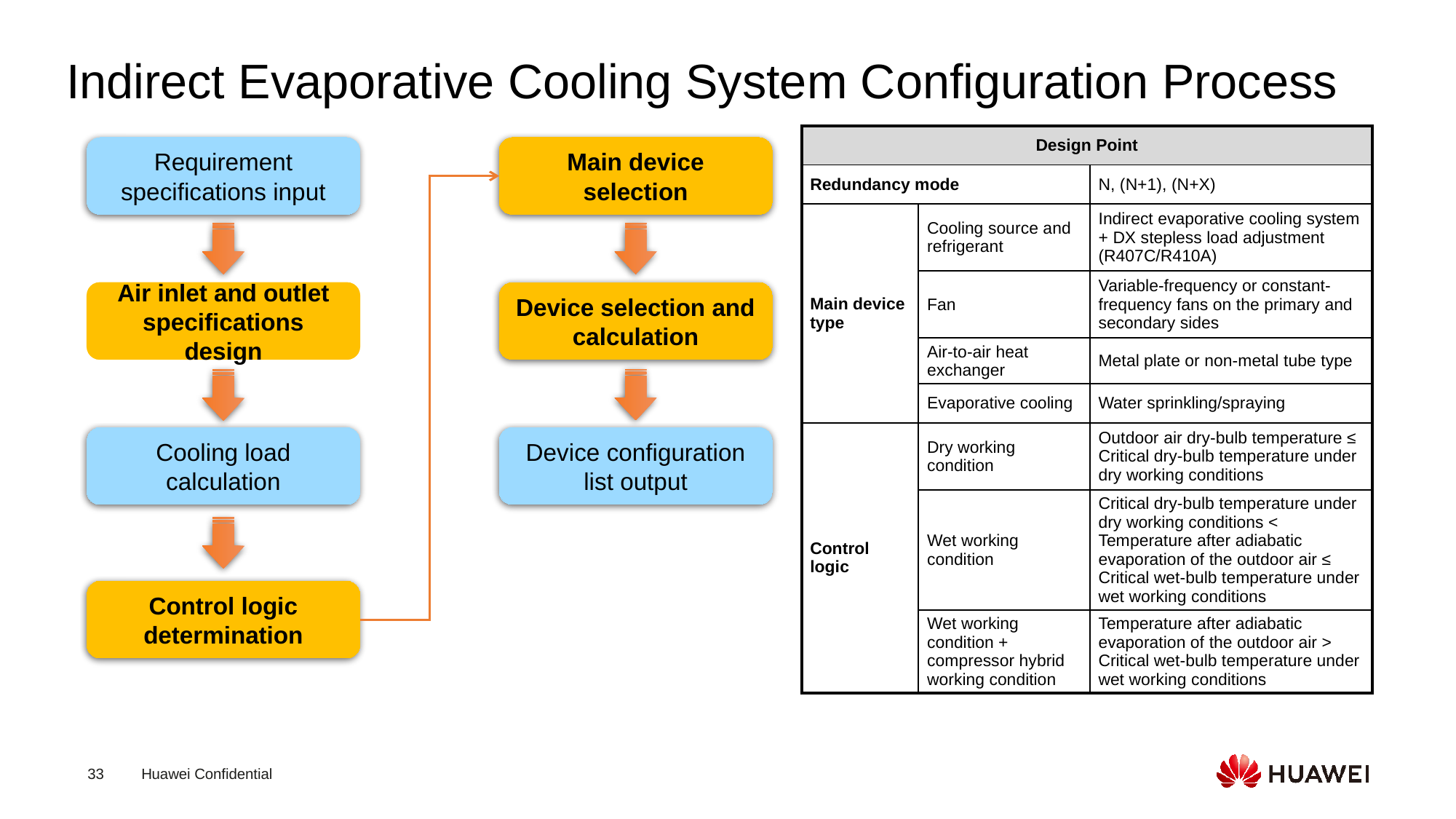

# Indirect Evaporative Cooling System Configuration Process
| Design Point |  |  |
| --- | --- | --- |
| Redundancy mode |  | N, (N+1), (N+X) |
| Main device type | Cooling source and refrigerant | Indirect evaporative cooling system + DX stepless load adjustment (R407C/R410A) |
|  | Fan | Variable-frequency or constant-frequency fans on the primary and secondary sides |
|  | Air-to-air heat exchanger | Metal plate or non-metal tube type |
|  | Evaporative cooling | Water sprinkling/spraying |
| Control logic | Dry working condition | Outdoor air dry-bulb temperature ≤ Critical dry-bulb temperature under dry working conditions |
|  | Wet working condition | Critical dry-bulb temperature under dry working conditions < Temperature after adiabatic evaporation of the outdoor air ≤ Critical wet-bulb temperature under wet working conditions |
|  | Wet working condition + compressor hybrid working condition | Temperature after adiabatic evaporation of the outdoor air > Critical wet-bulb temperature under wet working conditions |
Requirement specifications input
Main device selection

Air inlet and outlet specifications design
Device selection and calculation

Cooling load calculation
Device configuration list output

Control logic determination